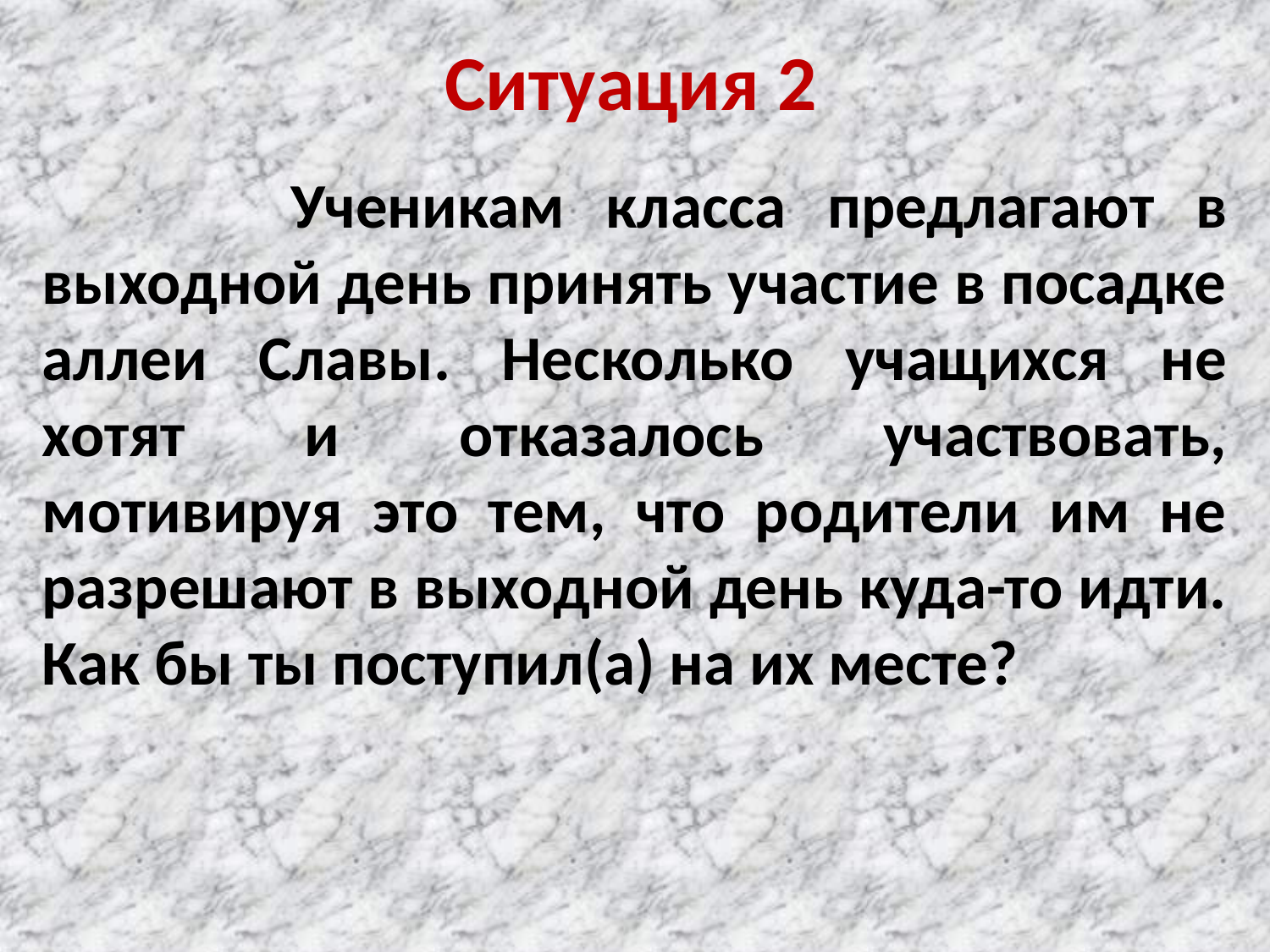

# Ситуация 2
      Ученикам класса предлагают в выходной день принять участие в посадке аллеи Славы. Несколько учащихся не хотят и отказалось участвовать, мотивируя это тем, что родители им не разрешают в выходной день куда-то идти. Как бы ты поступил(а) на их месте?